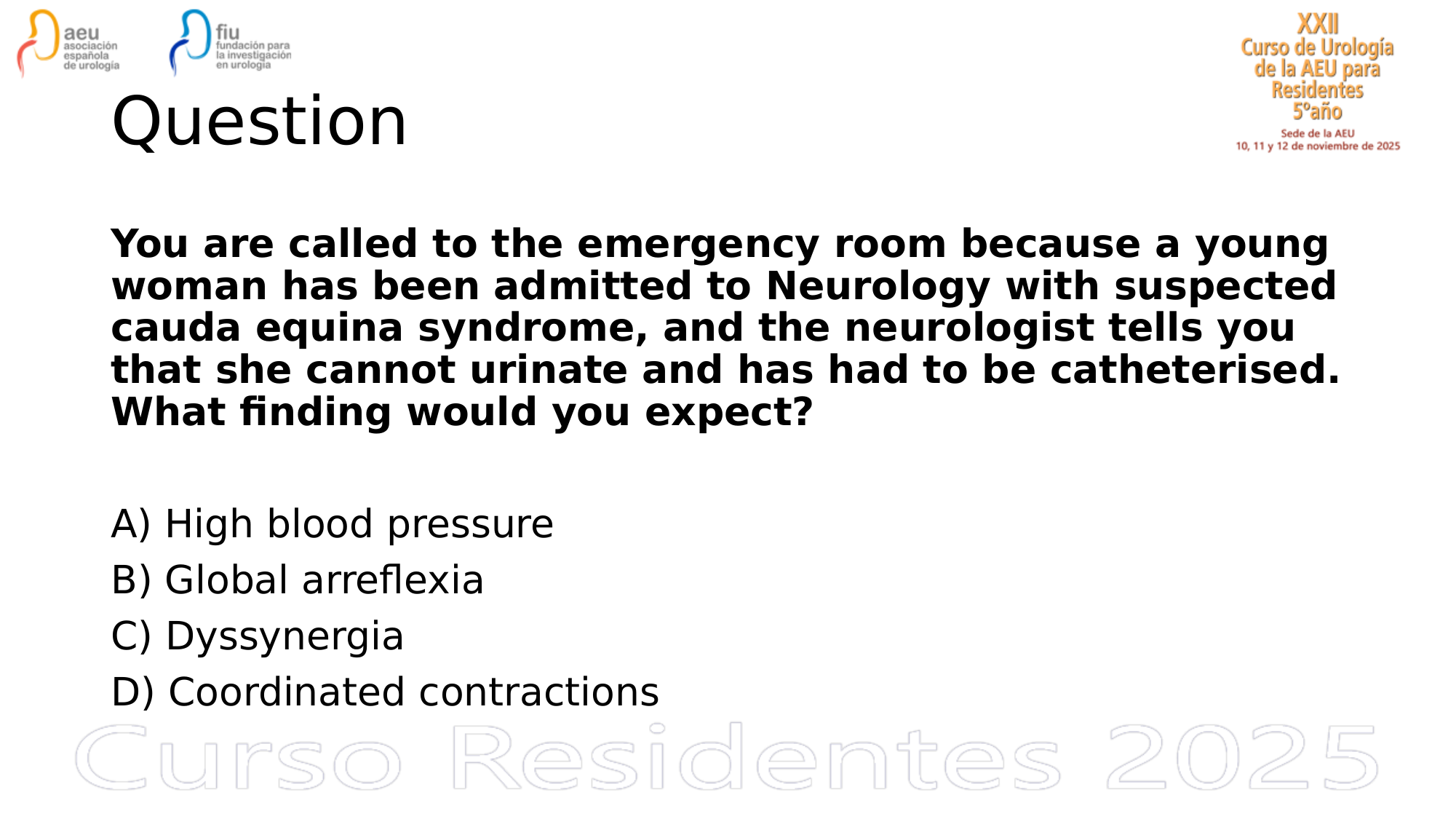

# Question
You are called to the emergency room because a young woman has been admitted to Neurology with suspected cauda equina syndrome, and the neurologist tells you that she cannot urinate and has had to be catheterised. What finding would you expect?

A) High blood pressure
B) Global arreflexia
C) Dyssynergia
D) Coordinated contractions